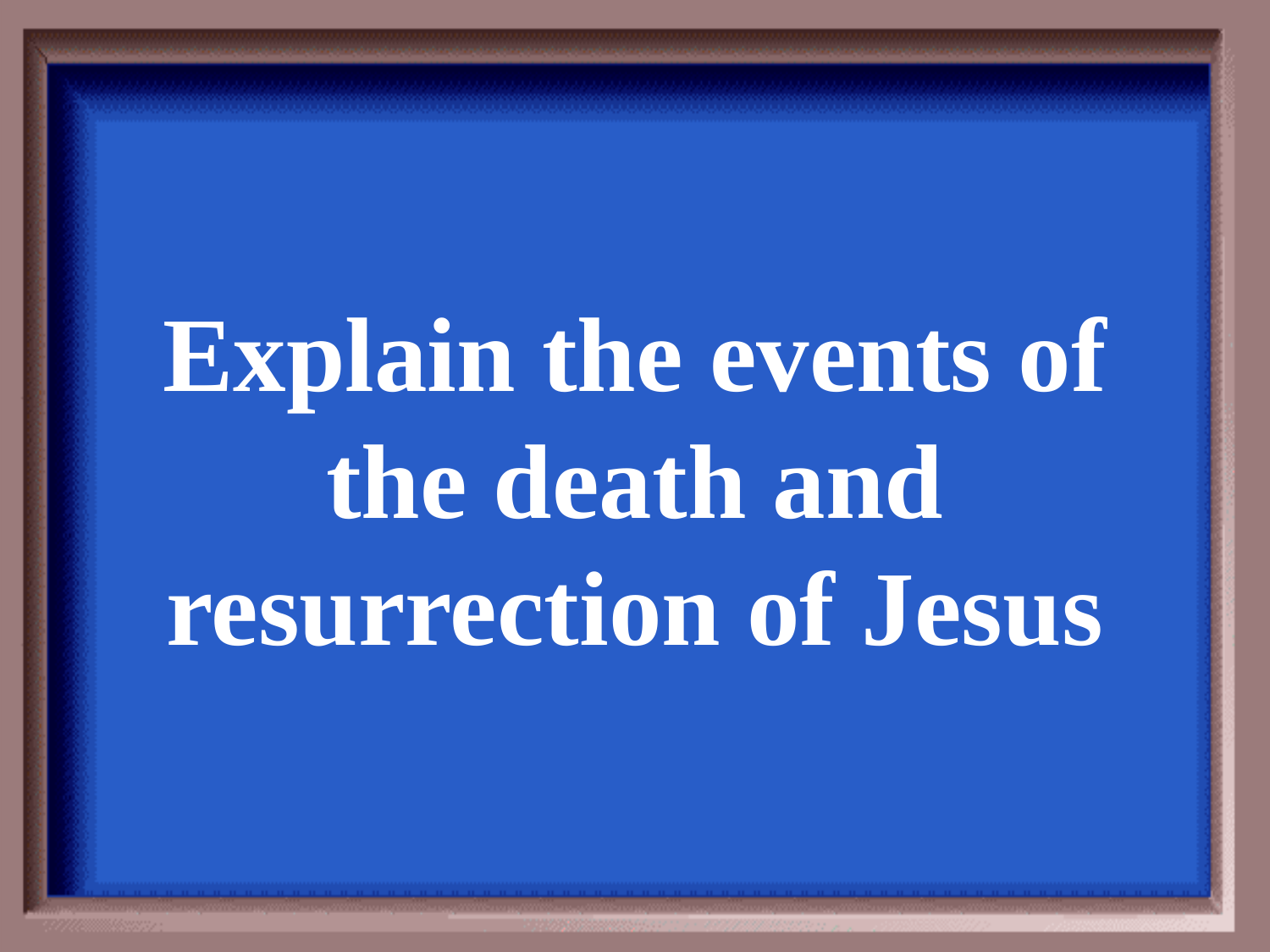

Explain the events of the death and resurrection of Jesus